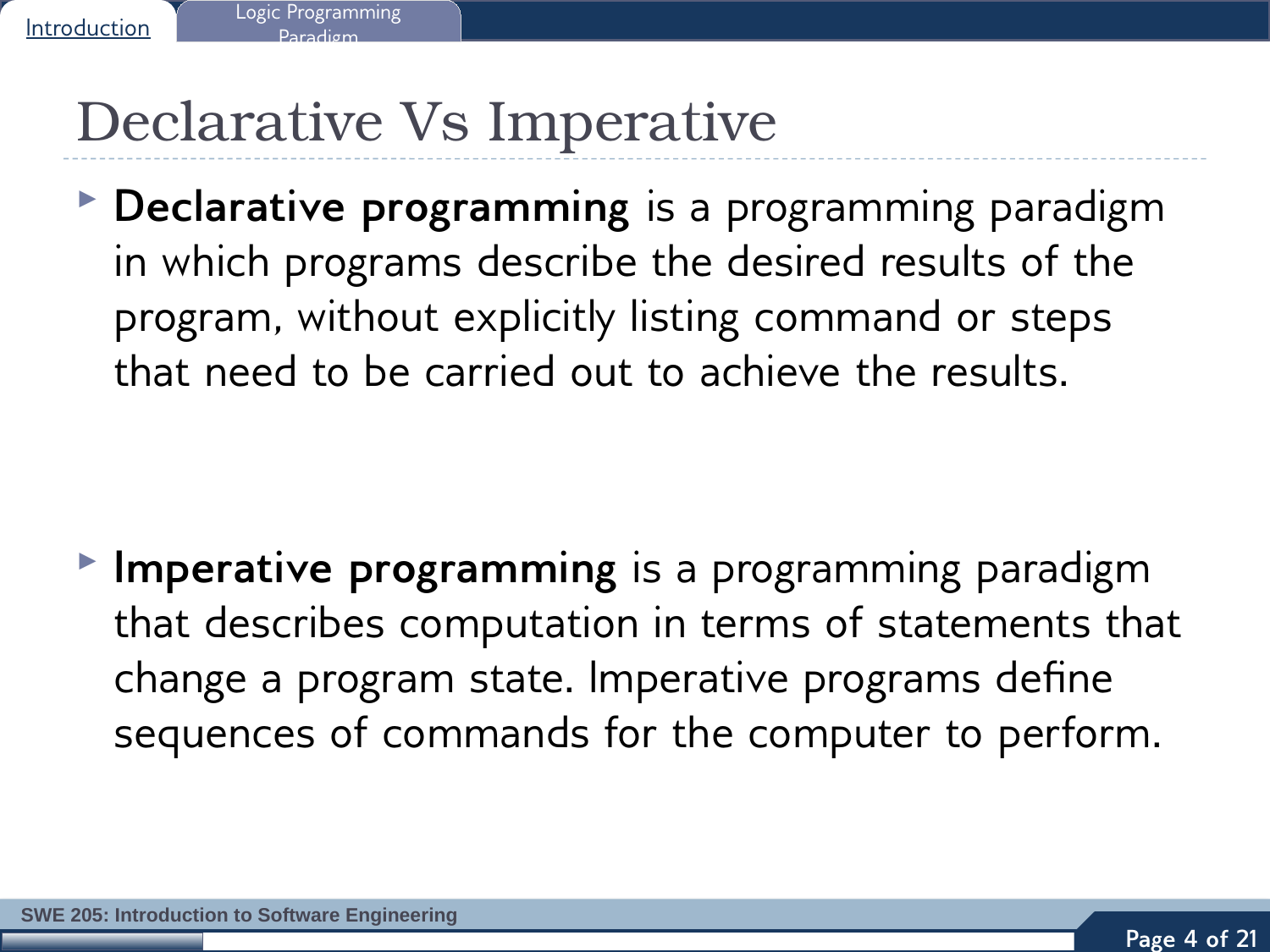

Introduction
Logic Programming Paradigm
# Declarative Vs Imperative
Declarative programming is a programming paradigm in which programs describe the desired results of the program, without explicitly listing command or steps that need to be carried out to achieve the results.

Imperative programming is a programming paradigm that describes computation in terms of statements that change a program state. Imperative programs define sequences of commands for the computer to perform.
4
Page 4 of 21